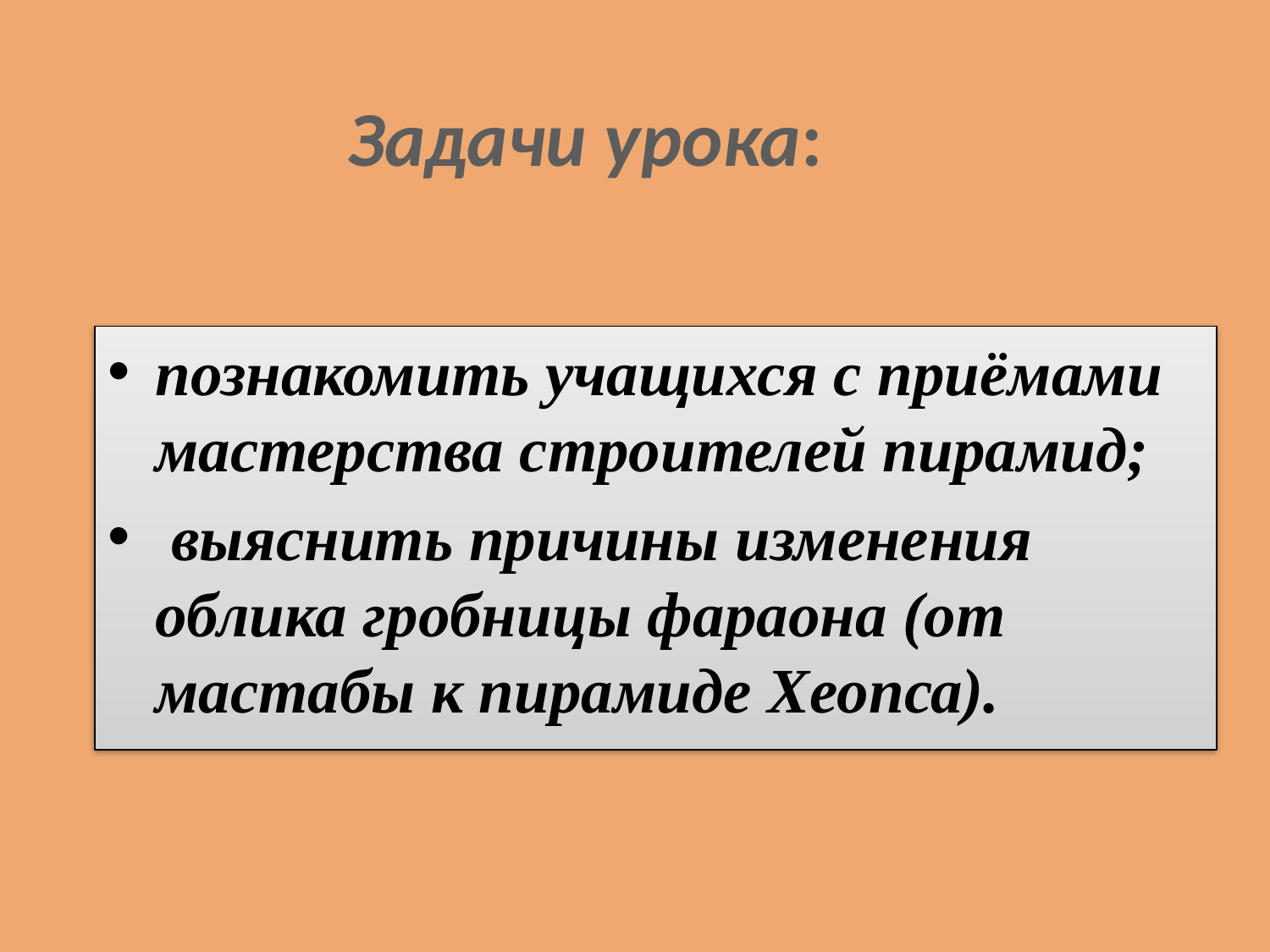

# Задачи урока:
познакомить учащихся с приёмами мастерства строителей пирамид;
 выяснить причины изменения облика гробницы фараона (от мастабы к пирамиде Хеопса).